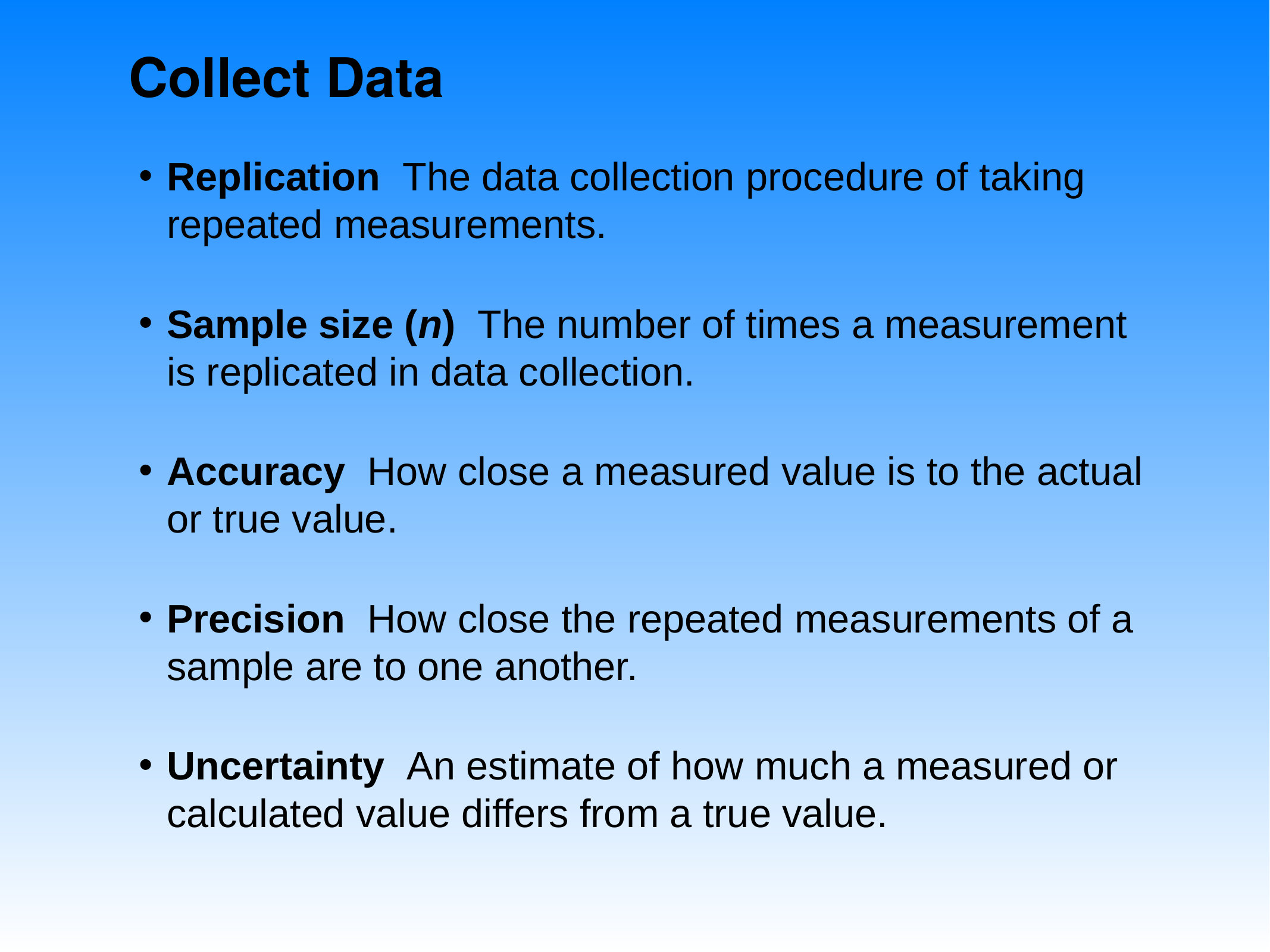

# Collect Data
Replication  The data collection procedure of taking repeated measurements.
Sample size (n)  The number of times a measurement is replicated in data collection.
Accuracy  How close a measured value is to the actual or true value.
Precision  How close the repeated measurements of a sample are to one another.
Uncertainty  An estimate of how much a measured or calculated value differs from a true value.